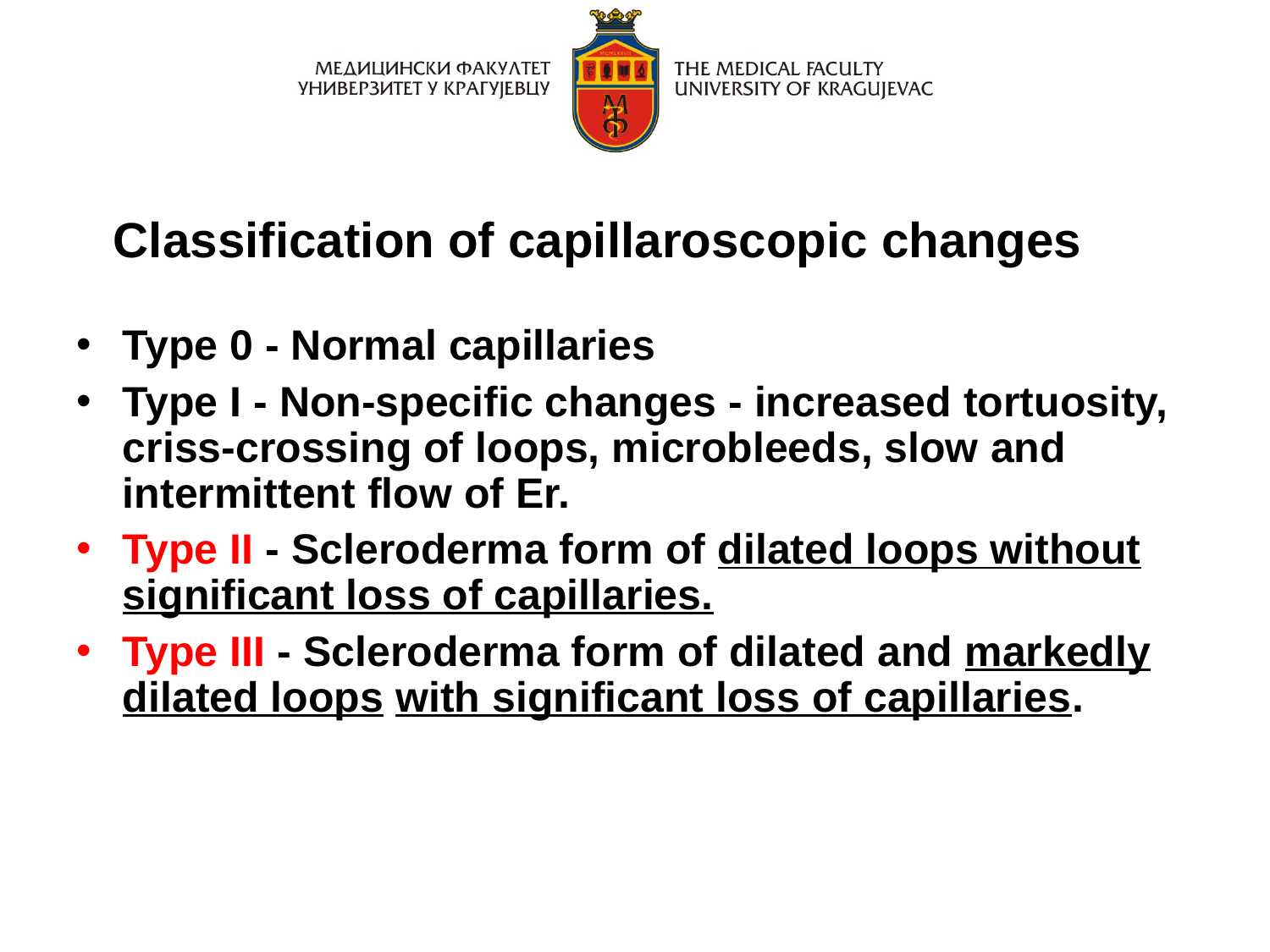

Classification of capillaroscopic changes
Type 0 - Normal capillaries
Type I - Non-specific changes - increased tortuosity, criss-crossing of loops, microbleeds, slow and intermittent flow of Er.
Type II - Scleroderma form of dilated loops without significant loss of capillaries.
Type III - Scleroderma form of dilated and markedly dilated loops with significant loss of capillaries.